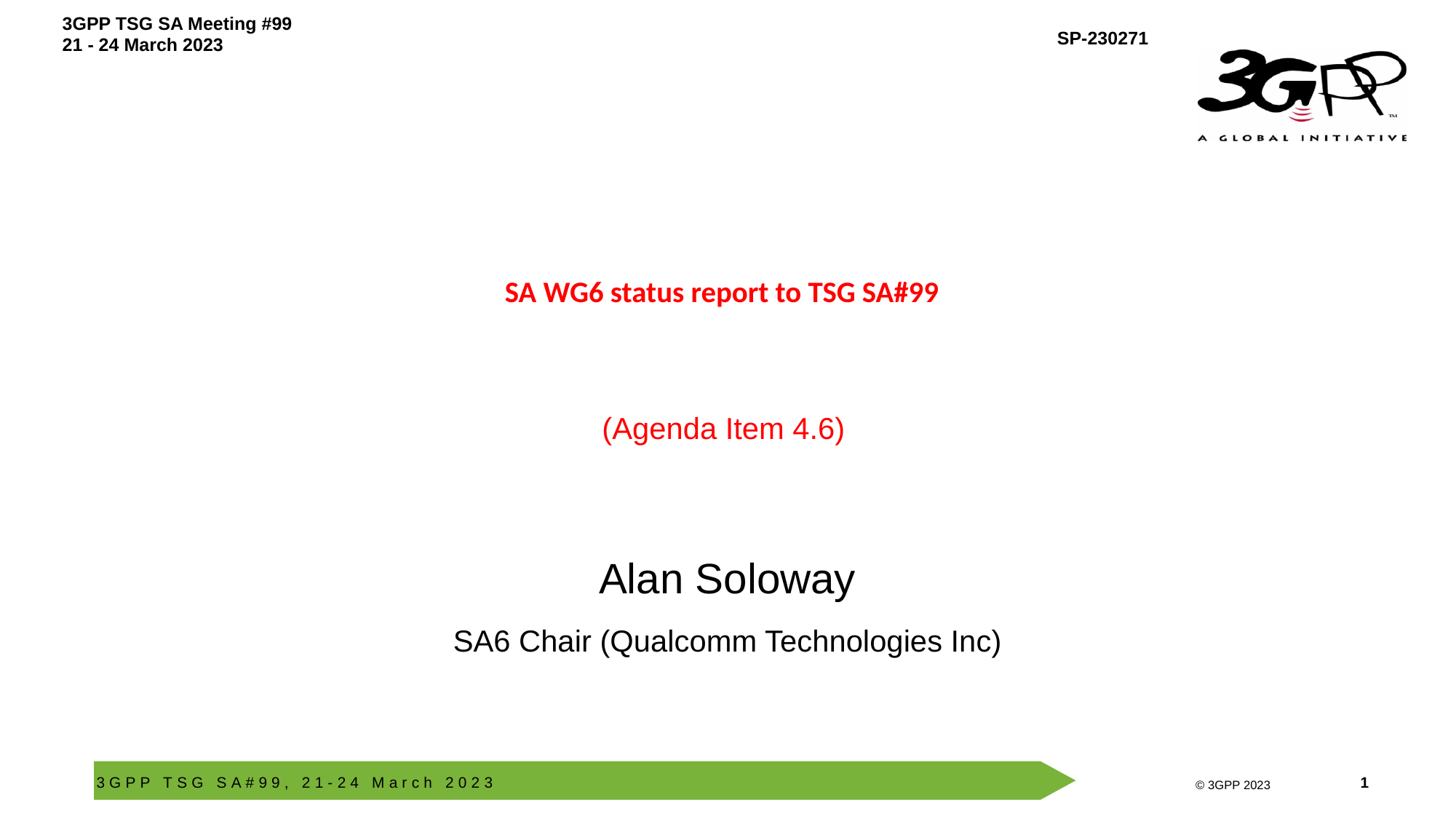

# SA WG6 status report to TSG SA#99
(Agenda Item 4.6)

Alan Soloway

SA6 Chair (Qualcomm Technologies Inc)